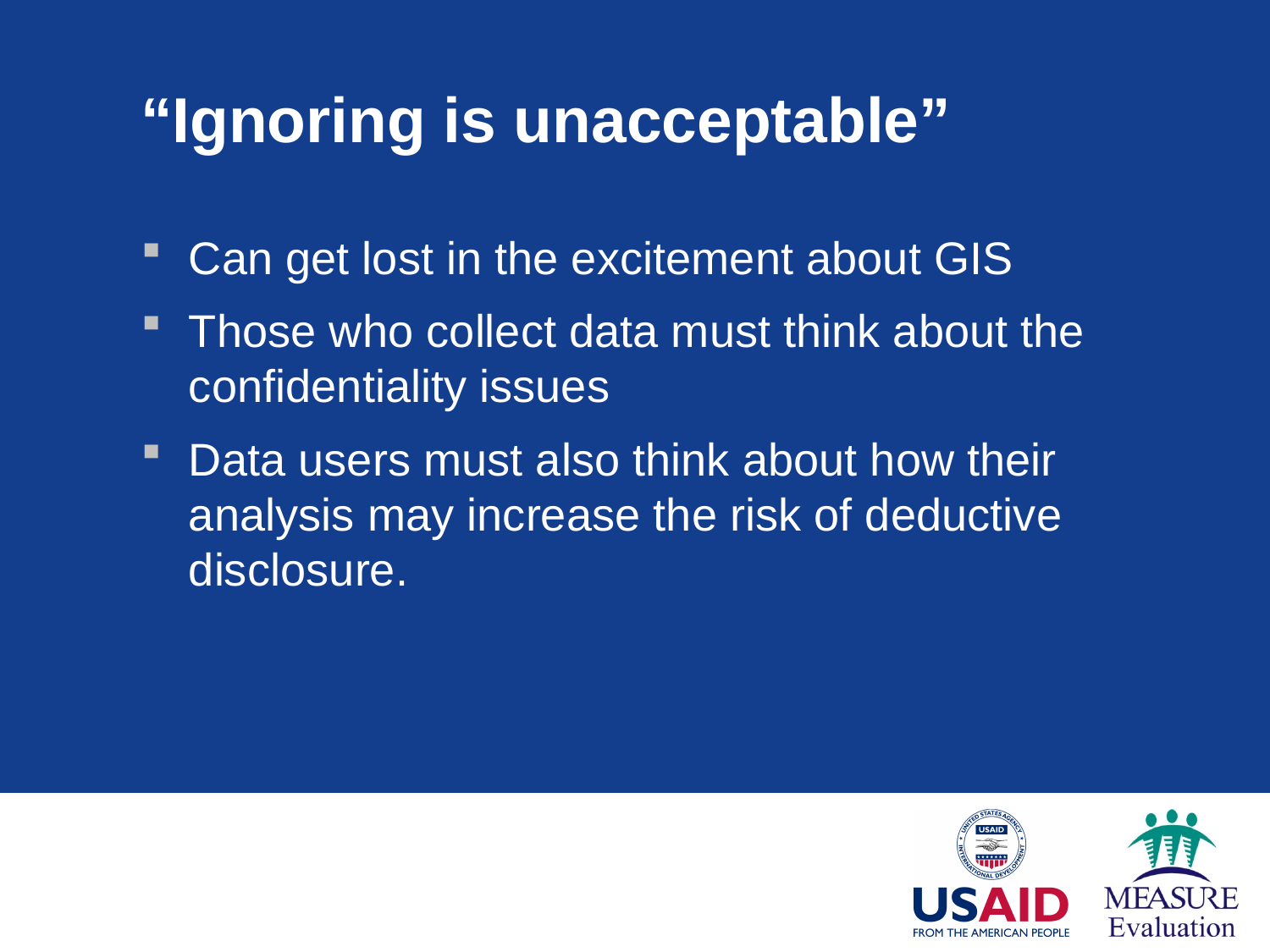

# “Ignoring is unacceptable”
Can get lost in the excitement about GIS
Those who collect data must think about the confidentiality issues
Data users must also think about how their analysis may increase the risk of deductive disclosure.